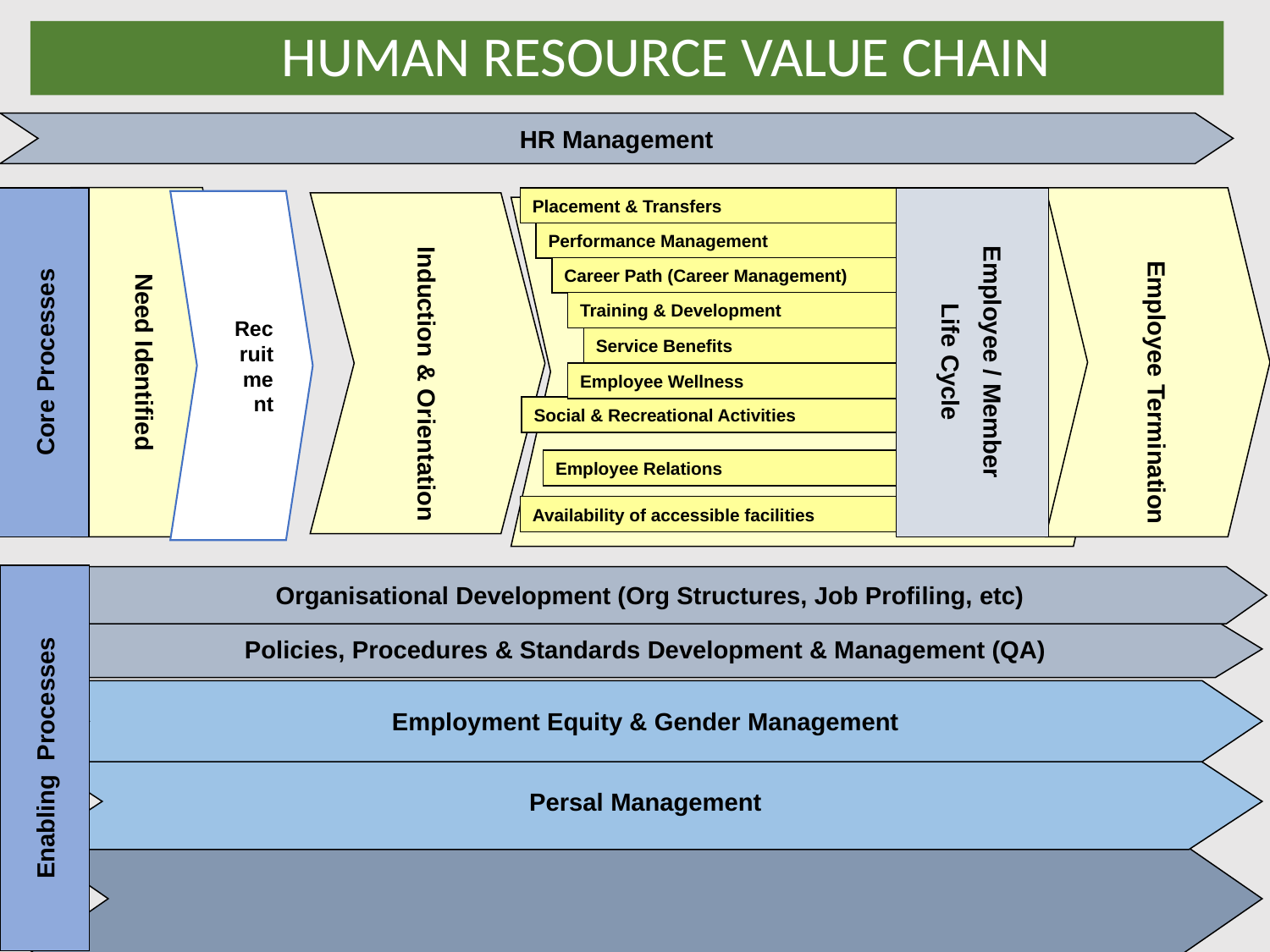

# HUMAN RESOURCE VALUE CHAIN
HR Management
Need Identified
Placement & Transfers
Employee / Member
Life Cycle
Employee Termination
Recruitment
Induction & Orientation
Employee Life Cycle
Performance Management
Career Path (Career Management)
Training & Development
Core Processes
Service Benefits
Employee Wellness
Social & Recreational Activities
Employee Relations
Availability of accessible facilities
Organisational Development (Org Structures, Job Profiling, etc)
Policies, Procedures & Standards Development & Management (QA)
Employment Equity & Gender Management
Enabling  Processes
Persal Management